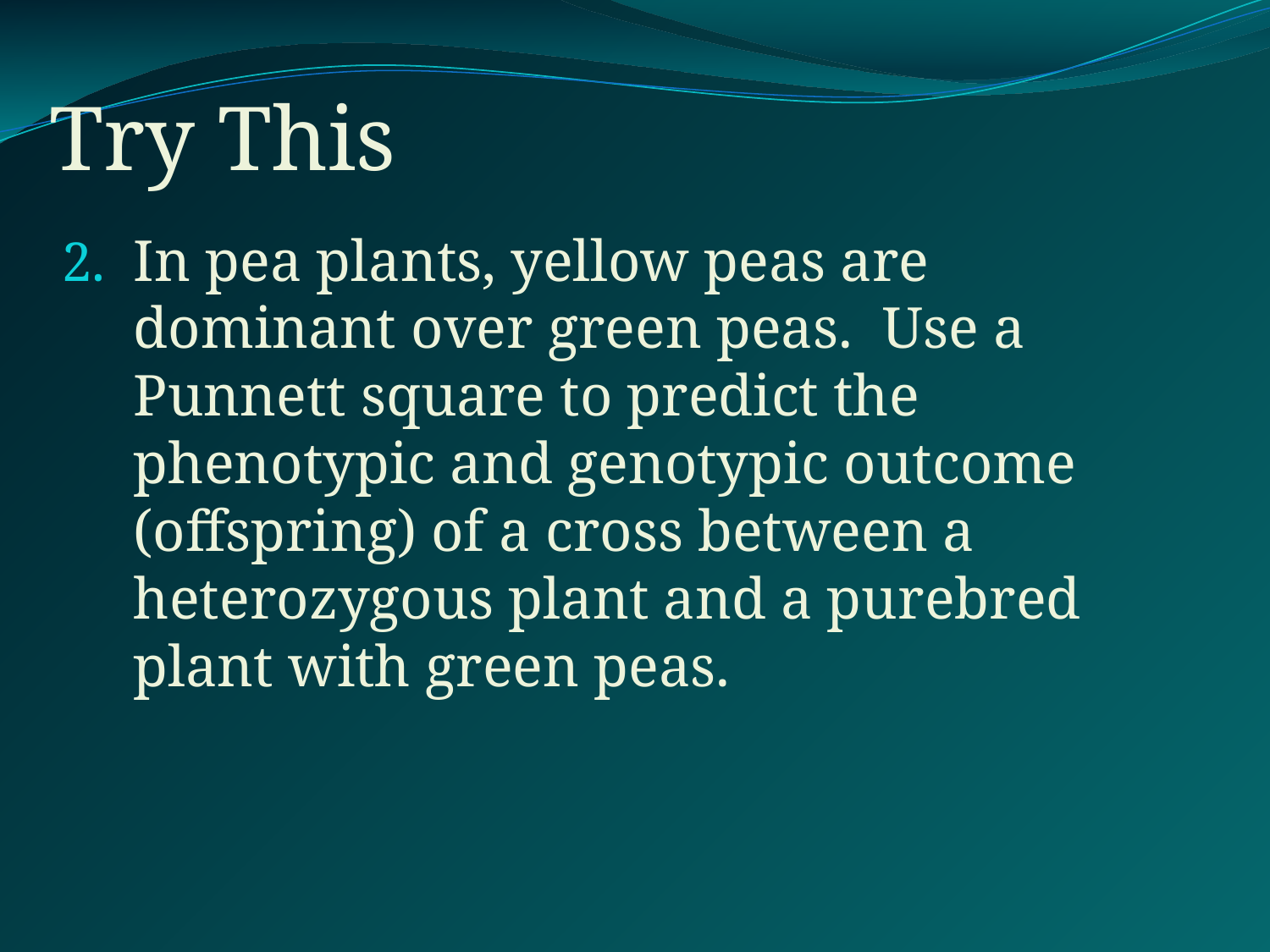

# Try This
In pea plants, yellow peas are dominant over green peas.  Use a Punnett square to predict the phenotypic and genotypic outcome (offspring) of a cross between a heterozygous plant and a purebred plant with green peas.